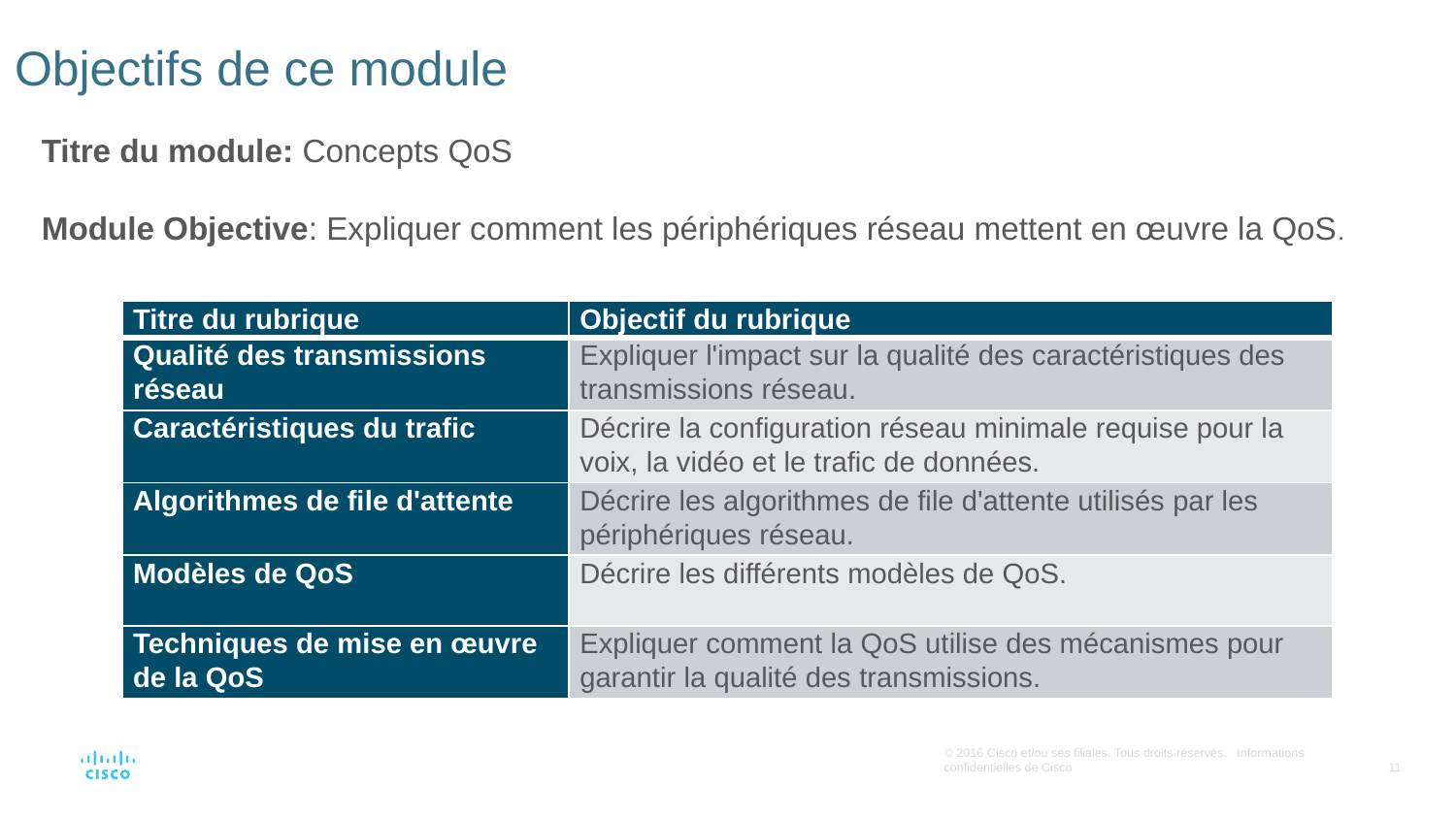

# Objectifs de ce module
Titre du module: Concepts QoS

Module Objective: Expliquer comment les périphériques réseau mettent en œuvre la QoS.
| Titre du rubrique | Objectif du rubrique |
| --- | --- |
| Qualité des transmissions réseau | Expliquer l'impact sur la qualité des caractéristiques des transmissions réseau. |
| Caractéristiques du trafic | Décrire la configuration réseau minimale requise pour la voix, la vidéo et le trafic de données. |
| Algorithmes de file d'attente | Décrire les algorithmes de file d'attente utilisés par les périphériques réseau. |
| Modèles de QoS | Décrire les différents modèles de QoS. |
| Techniques de mise en œuvre de la QoS | Expliquer comment la QoS utilise des mécanismes pour garantir la qualité des transmissions. |